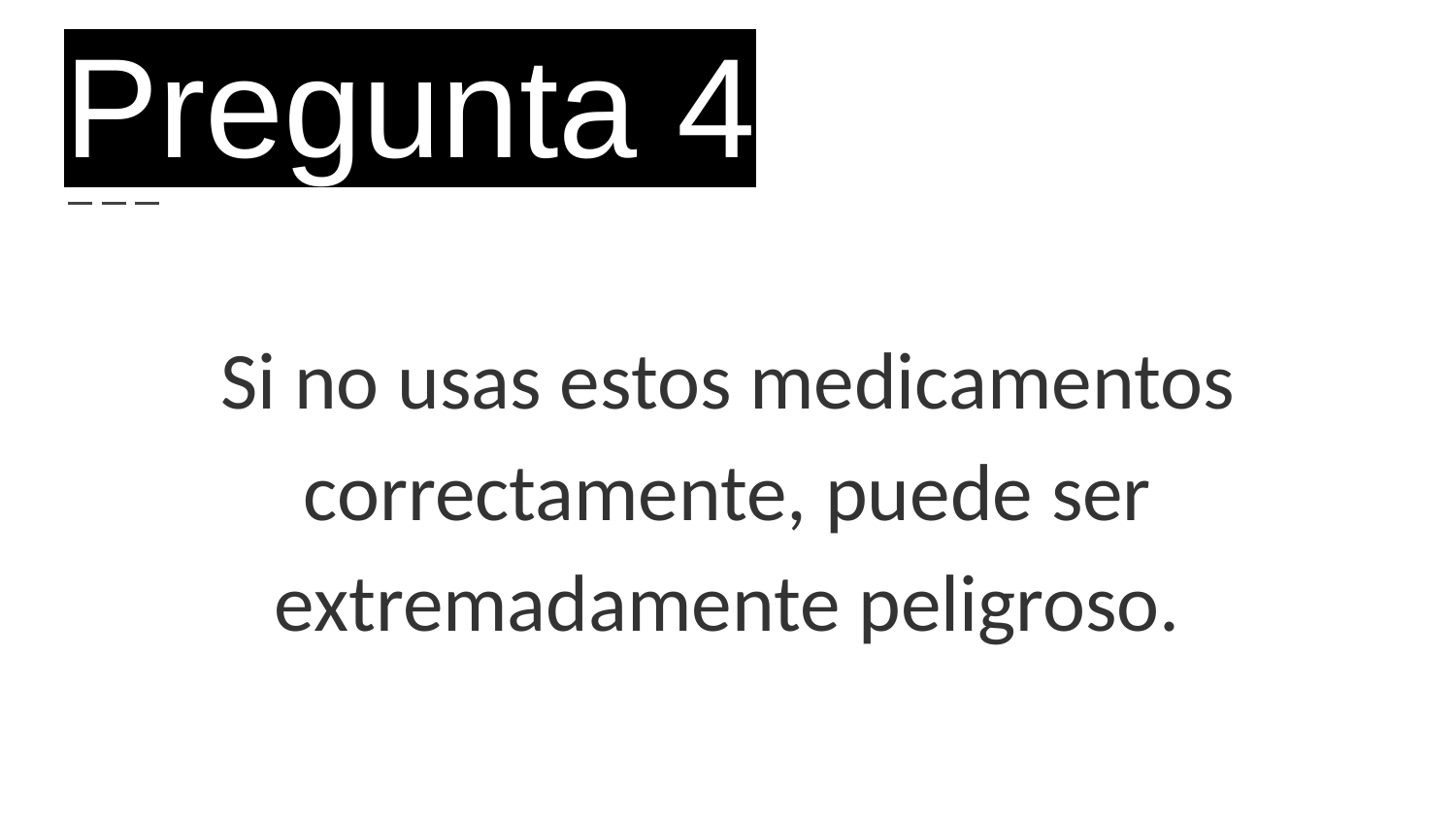

# Pregunta 4
Si no usas estos medicamentos correctamente, puede ser extremadamente peligroso.